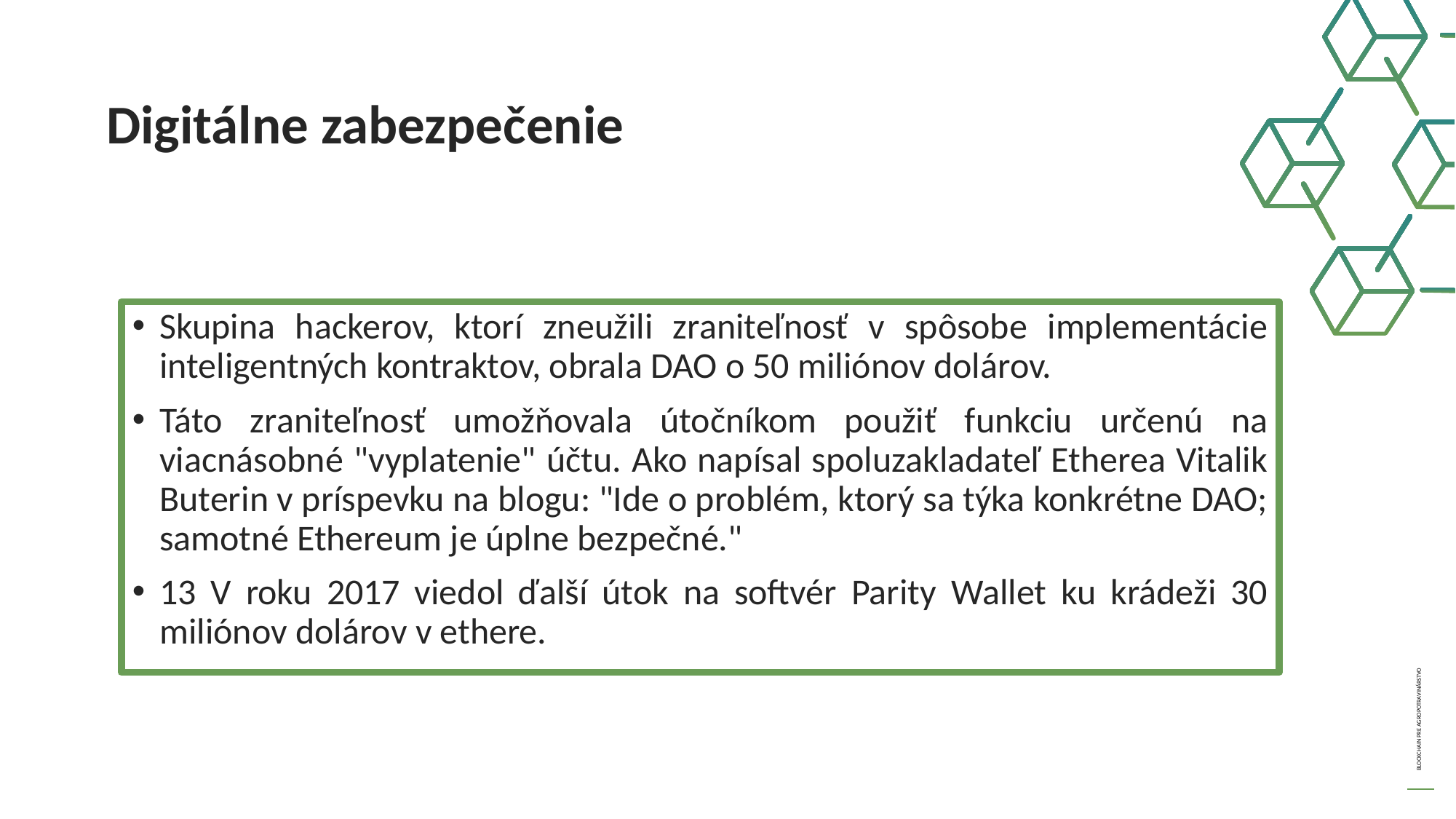

Digitálne zabezpečenie
Skupina hackerov, ktorí zneužili zraniteľnosť v spôsobe implementácie inteligentných kontraktov, obrala DAO o 50 miliónov dolárov.
Táto zraniteľnosť umožňovala útočníkom použiť funkciu určenú na viacnásobné "vyplatenie" účtu. Ako napísal spoluzakladateľ Etherea Vitalik Buterin v príspevku na blogu: "Ide o problém, ktorý sa týka konkrétne DAO; samotné Ethereum je úplne bezpečné."
13 V roku 2017 viedol ďalší útok na softvér Parity Wallet ku krádeži 30 miliónov dolárov v ethere.